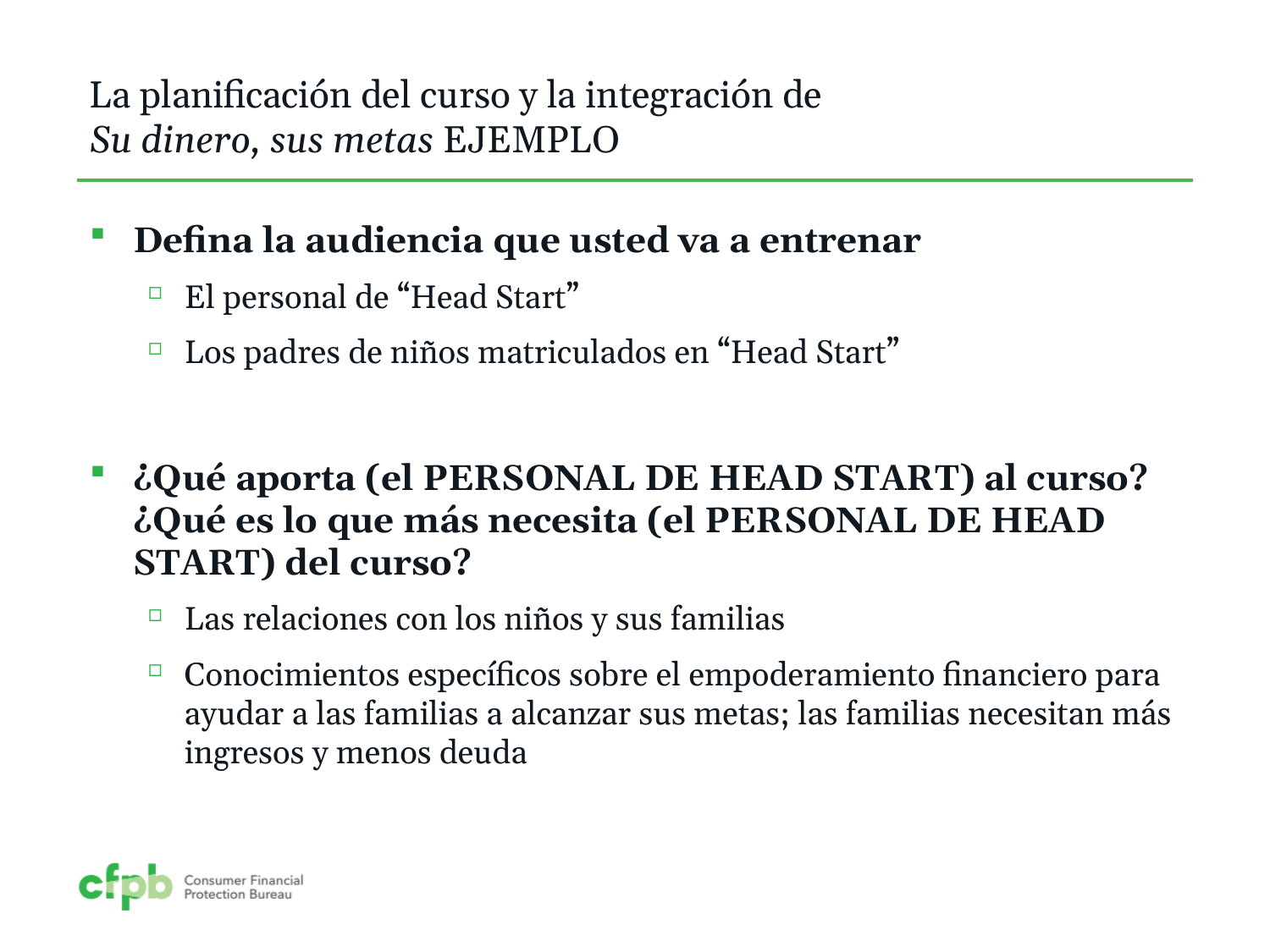

# La planificación del curso y la integración de Su dinero, sus metas EJEMPLO
Defina la audiencia que usted va a entrenar
El personal de “Head Start”
Los padres de niños matriculados en “Head Start”

¿Qué aporta (el PERSONAL DE HEAD START) al curso? ¿Qué es lo que más necesita (el PERSONAL DE HEAD START) del curso?
Las relaciones con los niños y sus familias
Conocimientos específicos sobre el empoderamiento financiero para ayudar a las familias a alcanzar sus metas; las familias necesitan más ingresos y menos deuda